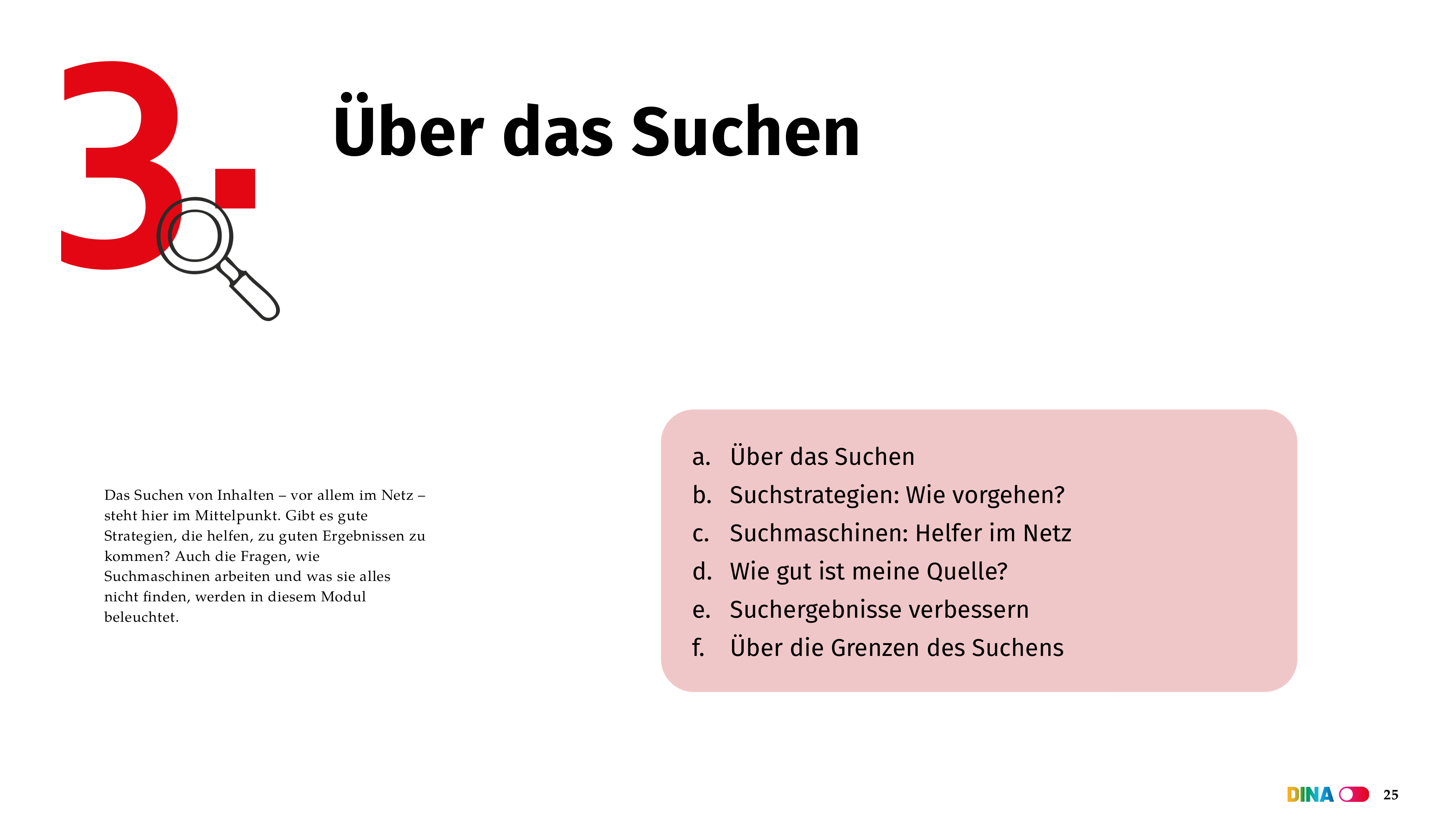

# Über das Suchen
Über das Suchen
Suchstrategien: Wie vorgehen?
Suchmaschinen: Helfer im Netz
Wie gut ist meine Quelle?
Suchergebnisse verbessern
Über die Grenzen des Suchens
Das Suchen von Inhalten – vor allem im Netz – steht hier im Mittelpunkt. Gibt es gute Strategien, die helfen, zu guten Ergebnissen zu kommen? Auch die Fragen, wie Suchmaschinen arbeiten und was sie alles nicht finden, werden in diesem Modul beleuchtet.
25